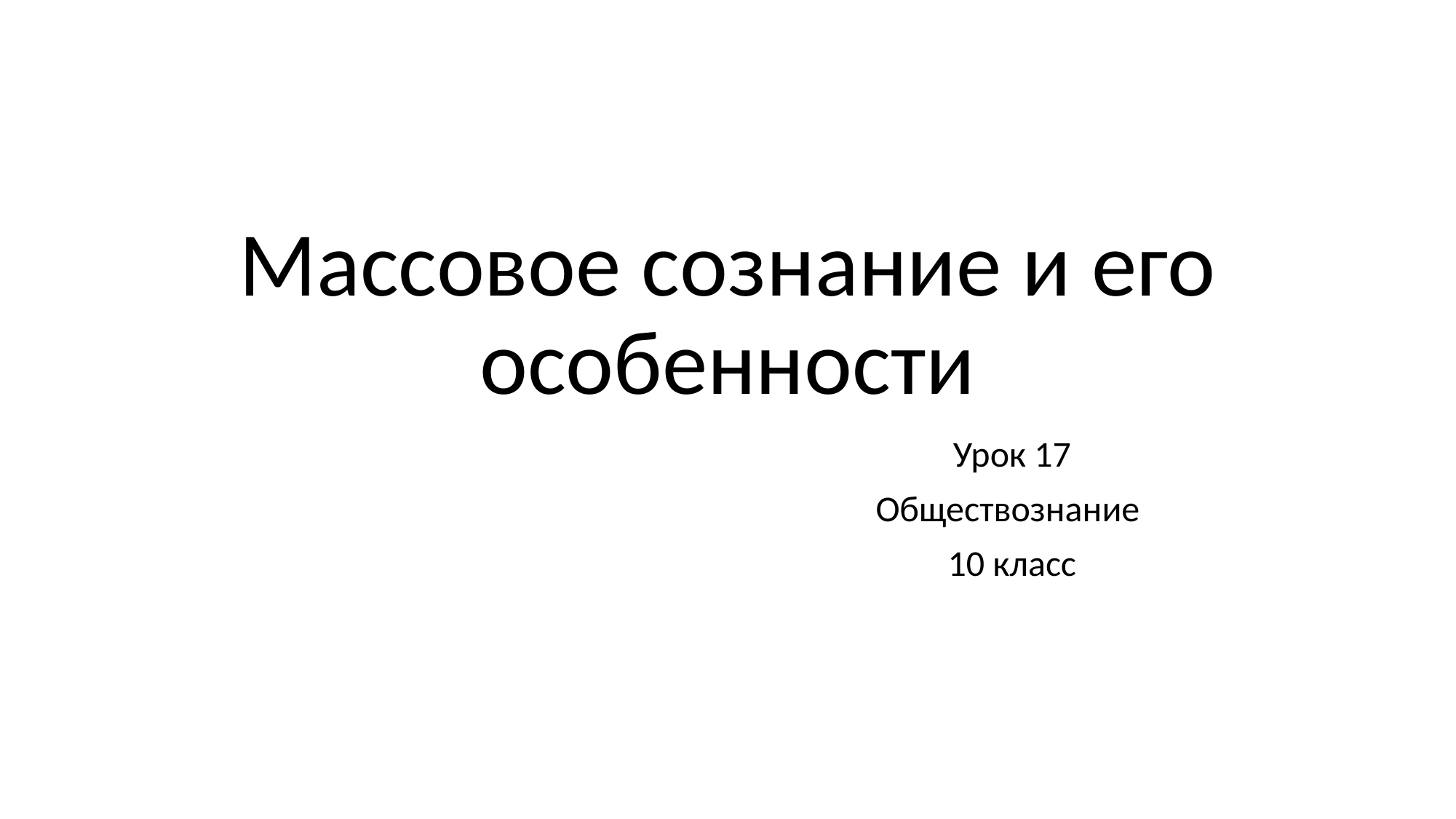

# Массовое сознание и его особенности
Урок 17
Обществознание
10 класс